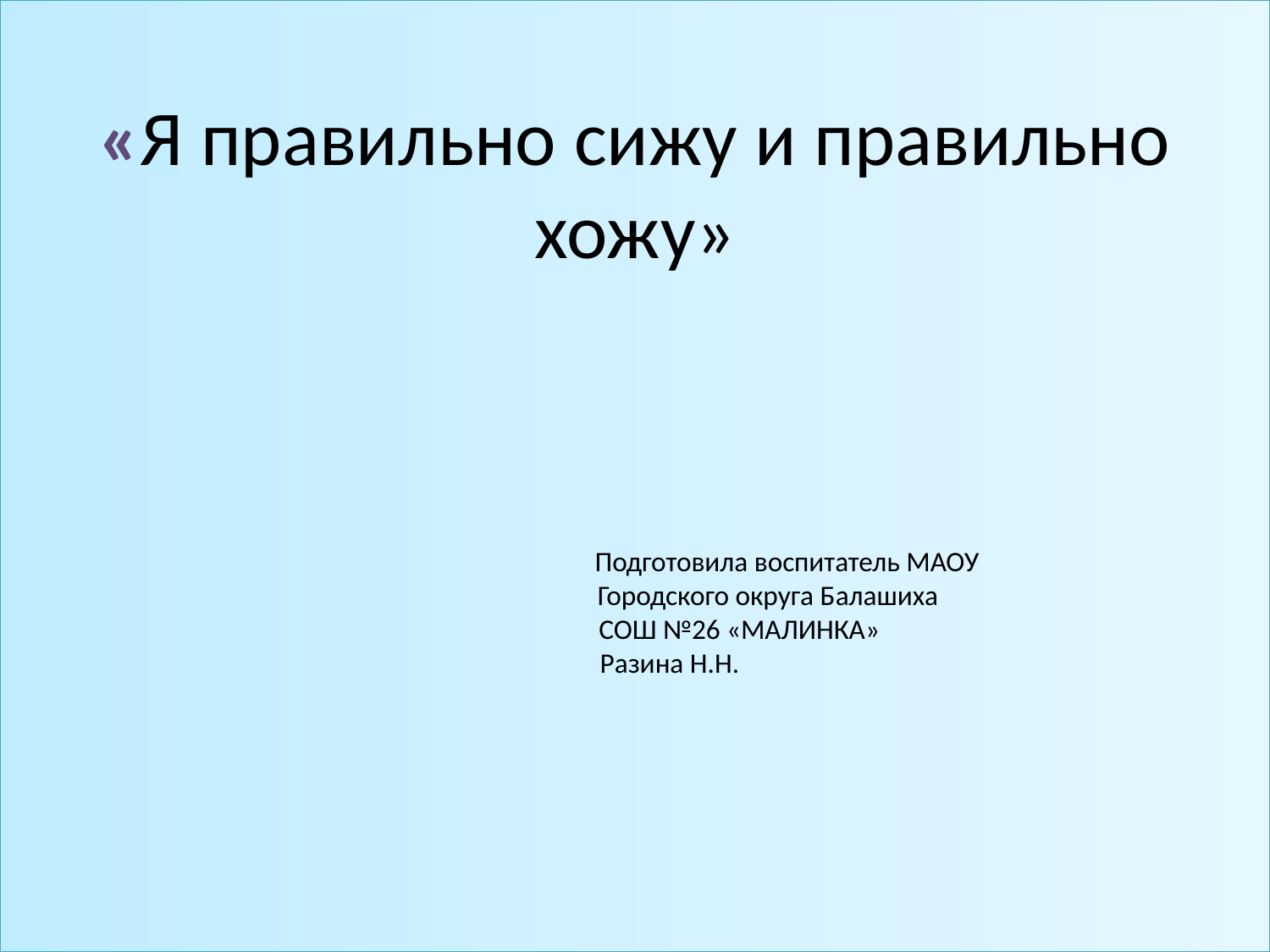

# «Я правильно сижу и правильно хожу» Подготовила воспитатель МАОУ Городского округа Балашиха СОШ №26 «МАЛИНКА» Разина Н.Н.